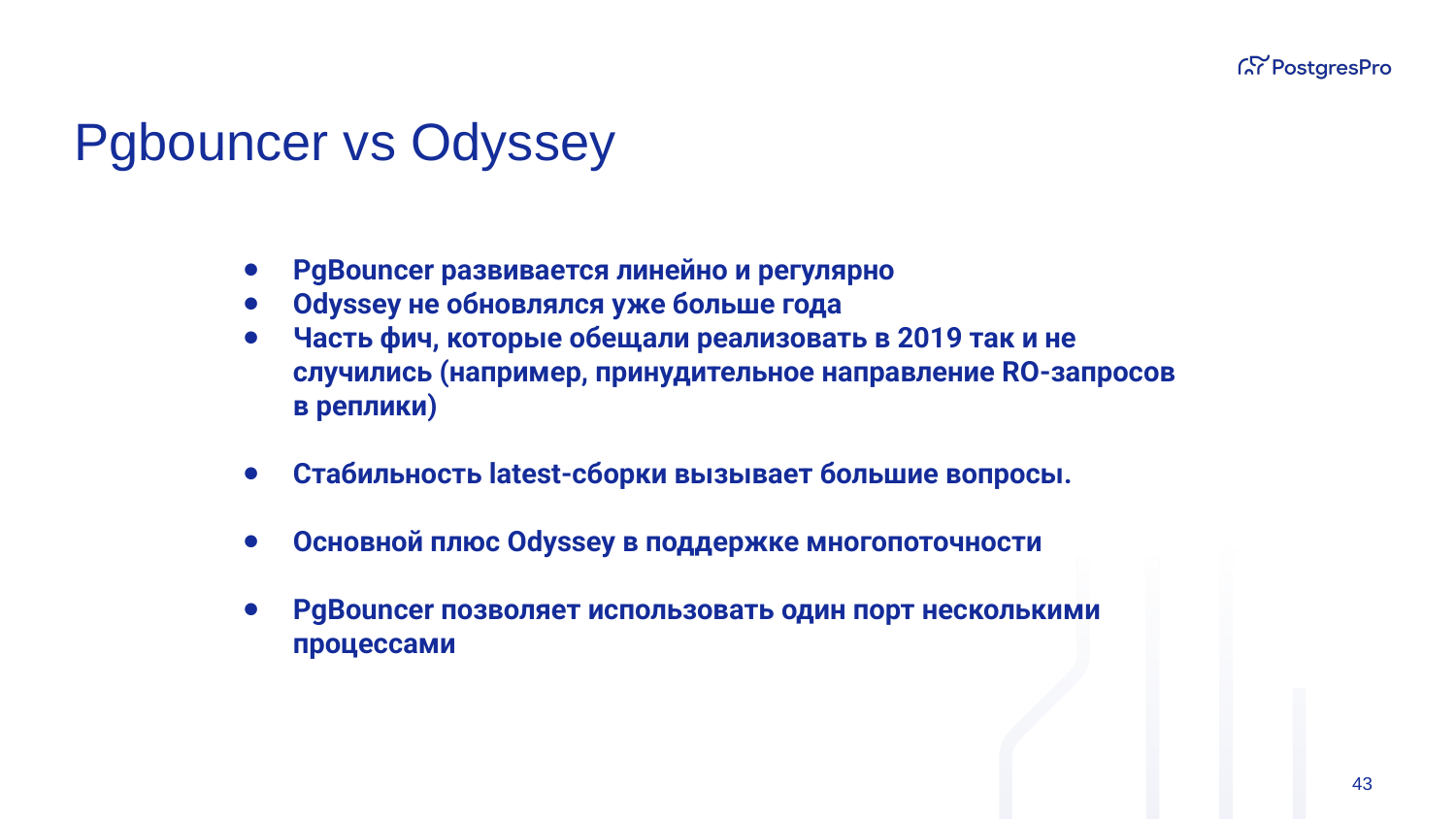

# Pgbouncer vs Odyssey
PgBouncer развивается линейно и регулярно
Odyssey не обновлялся уже больше года
Часть фич, которые обещали реализовать в 2019 так и не случились (например, принудительное направление RO-запросов в реплики)
Стабильность latest-сборки вызывает большие вопросы.
Основной плюс Odyssey в поддержке многопоточности
PgBouncer позволяет использовать один порт несколькими процессами
43